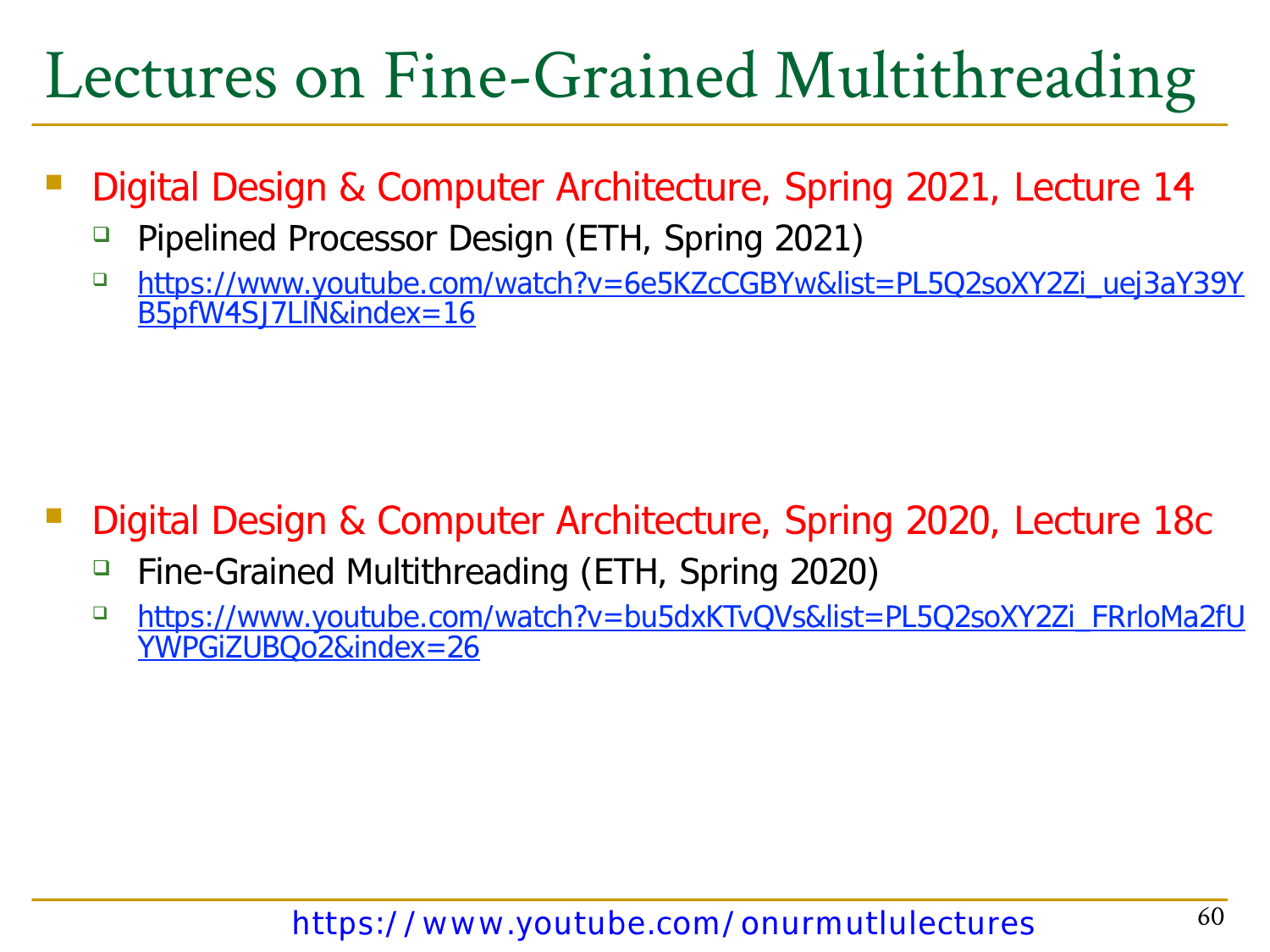

# Lectures on Fine-Grained Multithreading

Digital Design & Computer Architecture, Spring 2021, Lecture 14
Pipelined Processor Design (ETH, Spring 2021)
https://www.youtube.com/watch?v=6e5KZcCGBYw&list=PL5Q2soXY2Zi_uej3aY39YB5pfW4SJ7LlN&index=16

Digital Design & Computer Architecture, Spring 2020, Lecture 18c
Fine-Grained Multithreading (ETH, Spring 2020)
https://www.youtube.com/watch?v=bu5dxKTvQVs&list=PL5Q2soXY2Zi_FRrloMa2fUYWPGiZUBQo2&index=26

60
https://www.youtube.com/onurmutlulectures